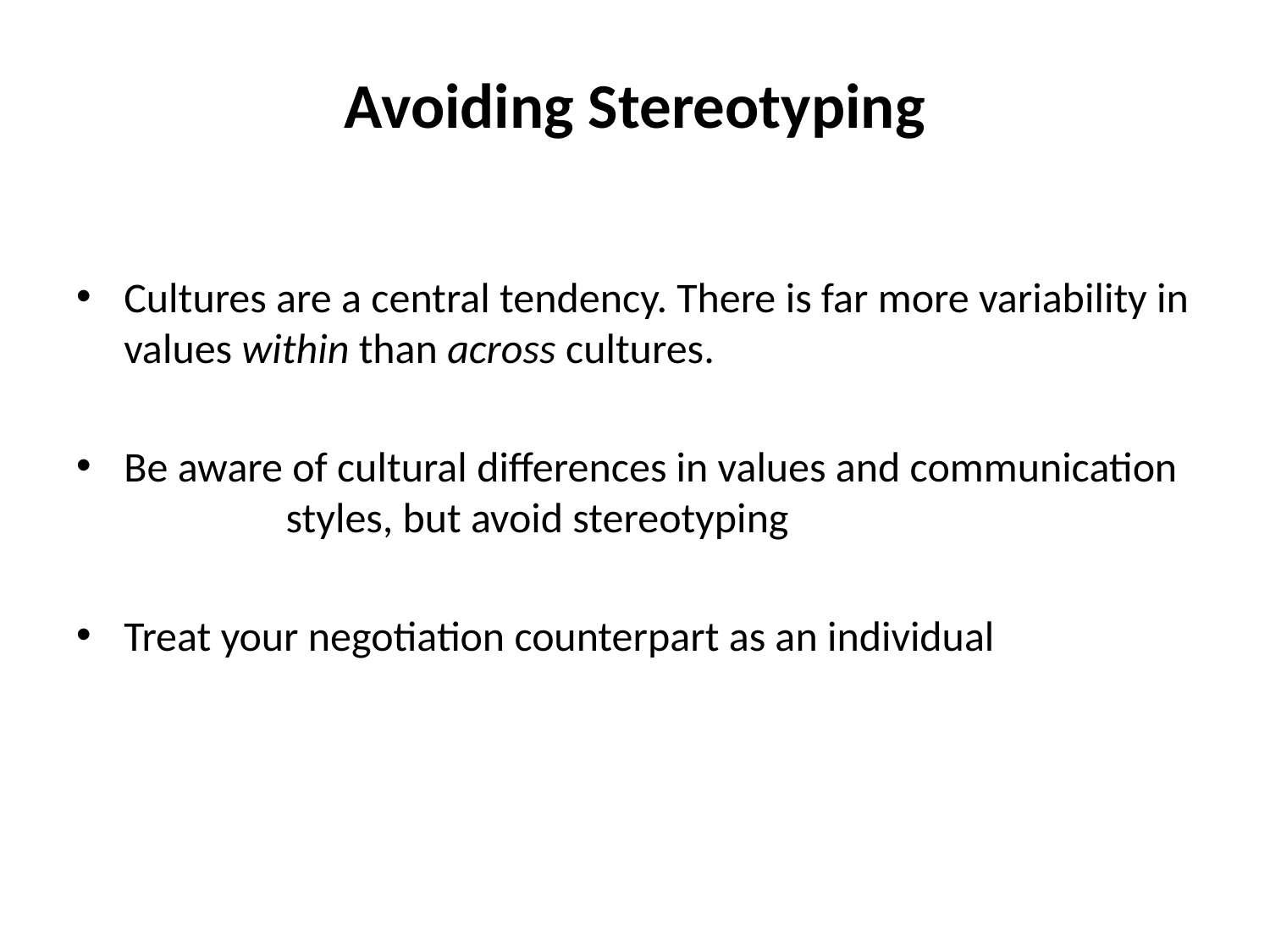

# Avoiding Stereotyping
Cultures are a central tendency. There is far more variability in values within than across cultures.

Be aware of cultural differences in values and communication                   styles, but avoid stereotyping

Treat your negotiation counterpart as an individual